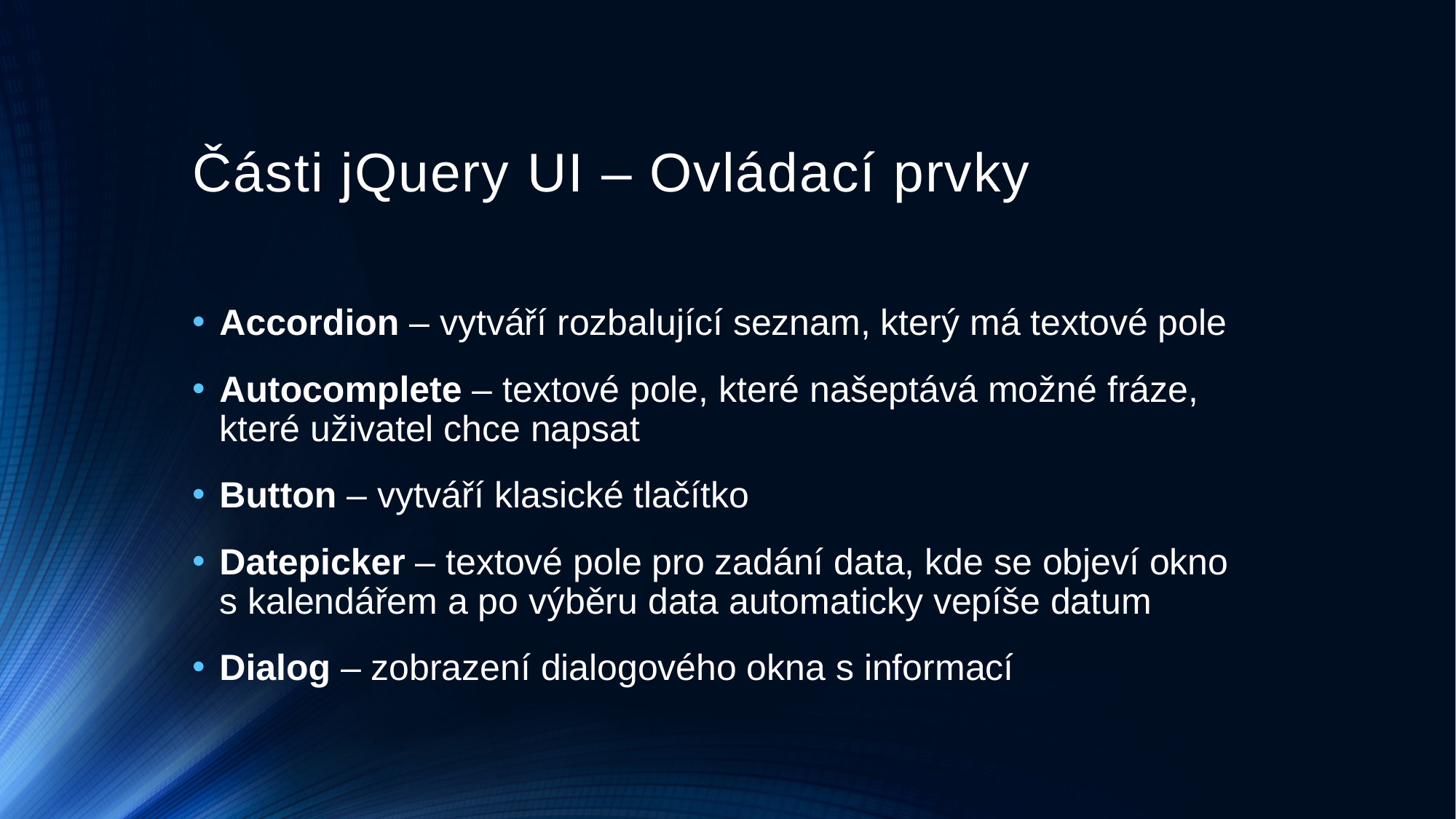

# Části jQuery UI – Ovládací prvky

Accordion – vytváří rozbalující seznam, který má textové pole
Autocomplete – textové pole, které našeptává možné fráze, které uživatel chce napsat
Button – vytváří klasické tlačítko
Datepicker – textové pole pro zadání data, kde se objeví okno s kalendářem a po výběru data automaticky vepíše datum
Dialog – zobrazení dialogového okna s informací